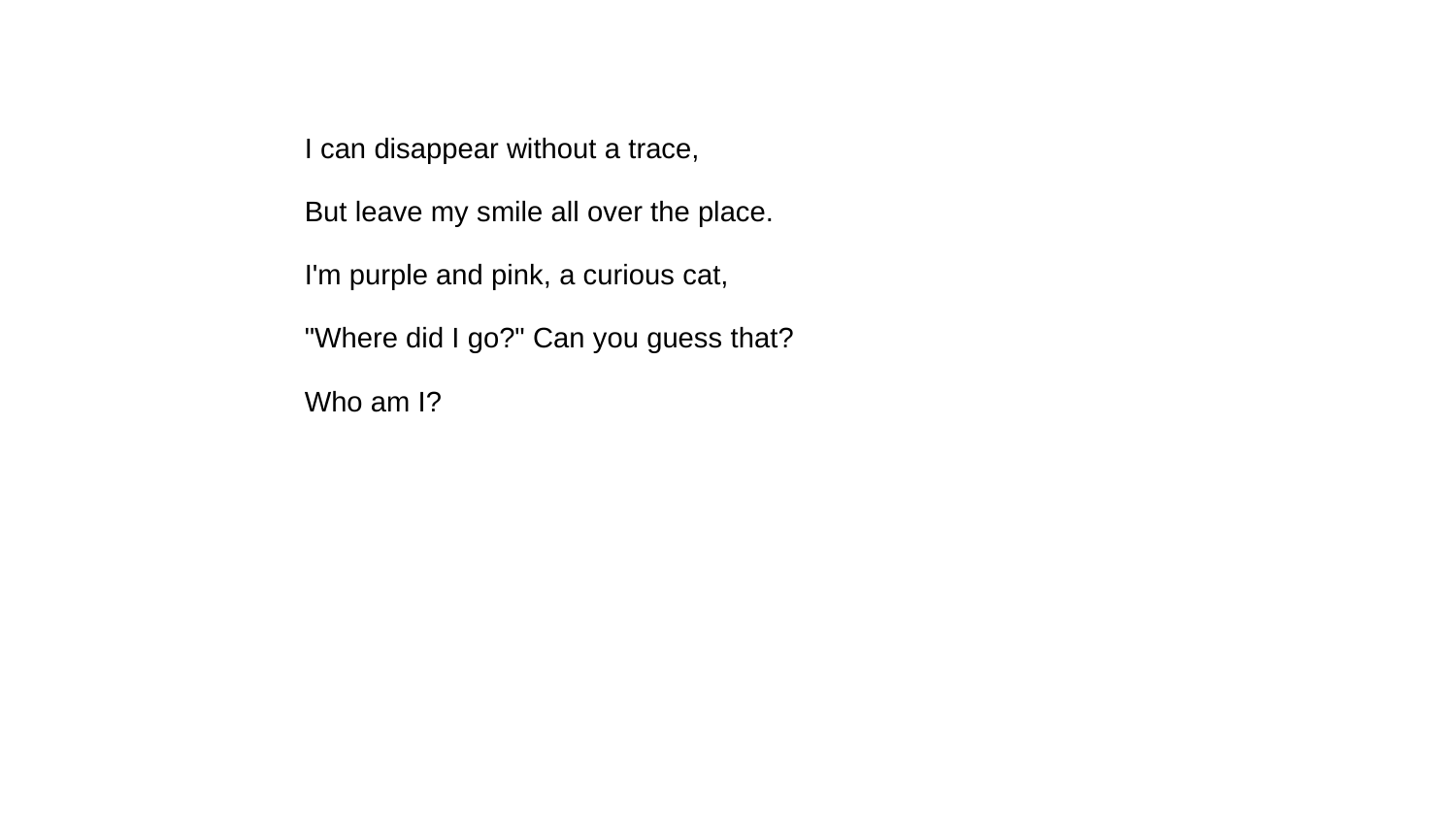

I can disappear without a trace,
But leave my smile all over the place.
I'm purple and pink, a curious cat,
"Where did I go?" Can you guess that?
Who am I?